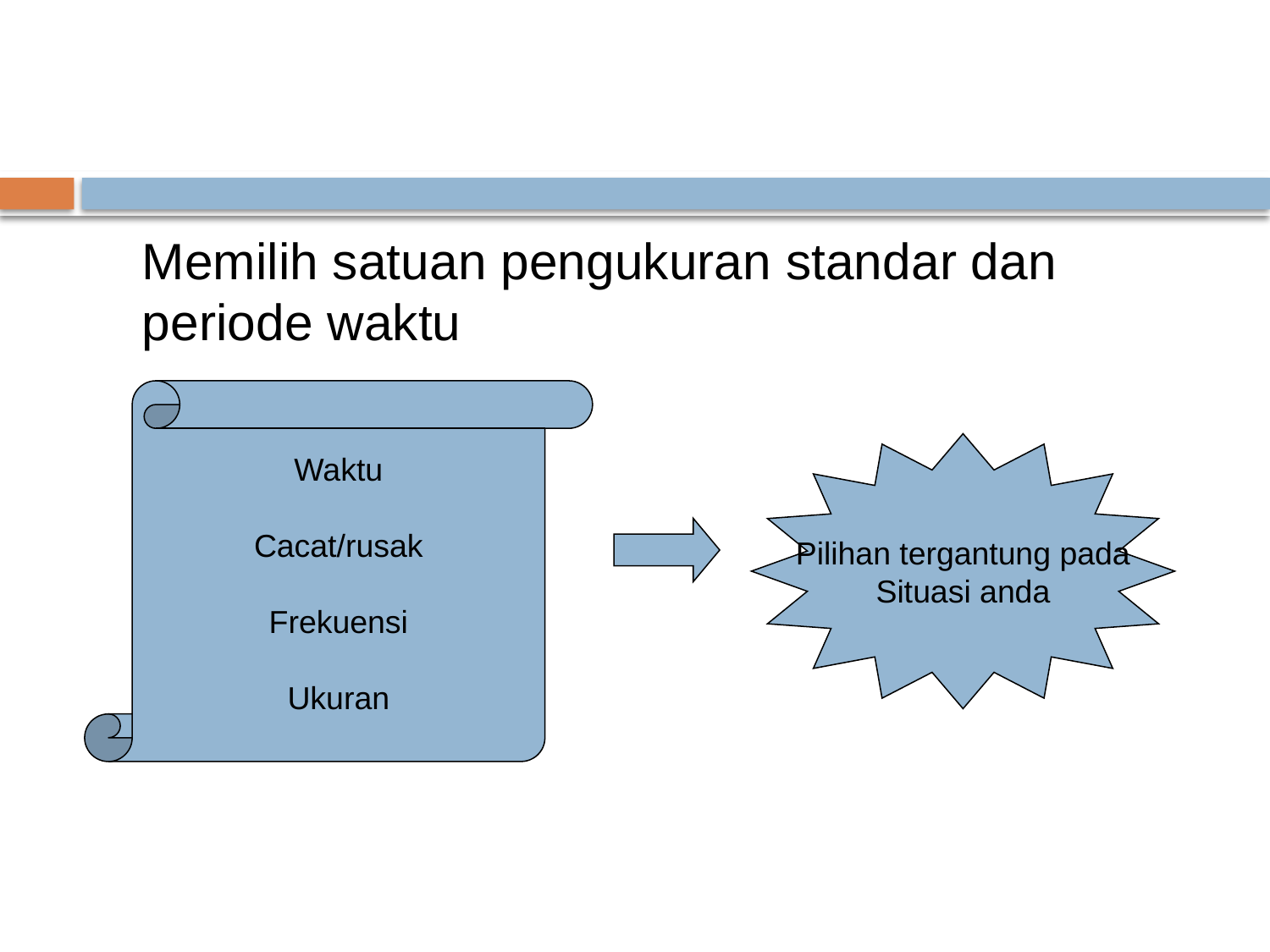

#
	Memilih satuan pengukuran standar dan periode waktu

Waktu

Cacat/rusak

Frekuensi

Ukuran
Pilihan tergantung pada
Situasi anda